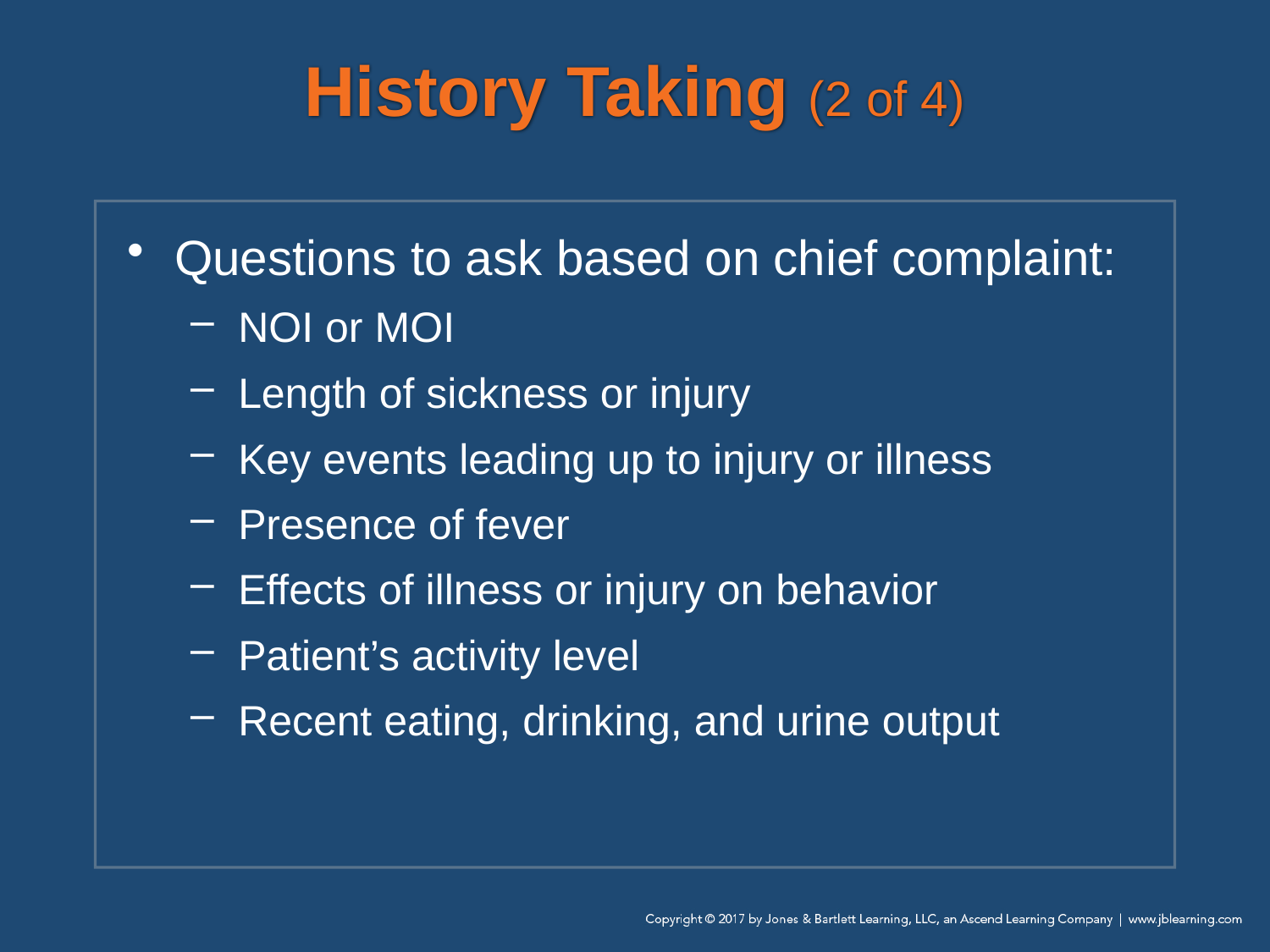

# History Taking (2 of 4)
Questions to ask based on chief complaint:
NOI or MOI
Length of sickness or injury
Key events leading up to injury or illness
Presence of fever
Effects of illness or injury on behavior
Patient’s activity level
Recent eating, drinking, and urine output